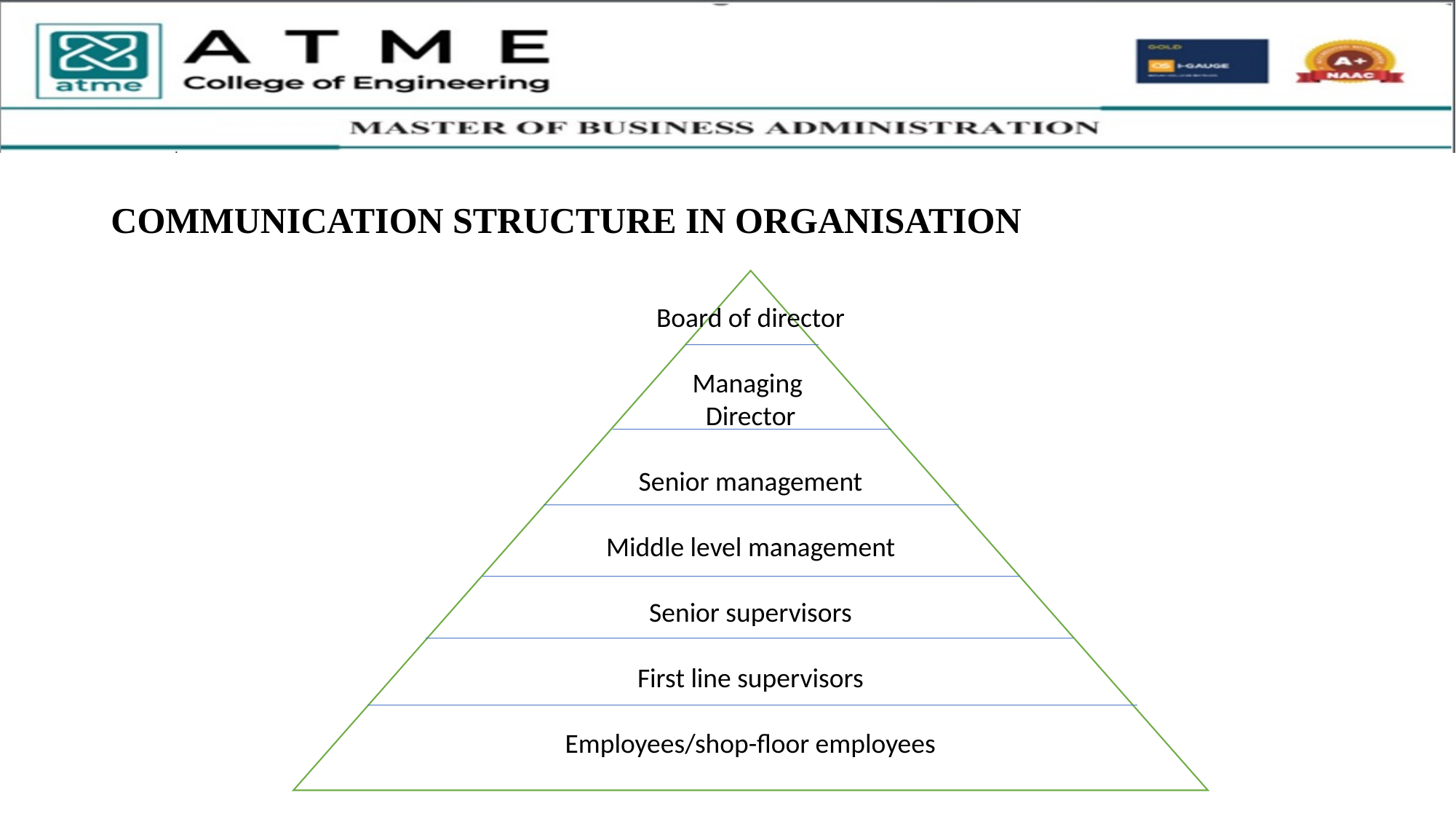

COMMUNICATION STRUCTURE IN ORGANISATION

Board of director

Managing
Director

Senior management

Middle level management

Senior supervisors

First line supervisors

Employees/shop-floor employees